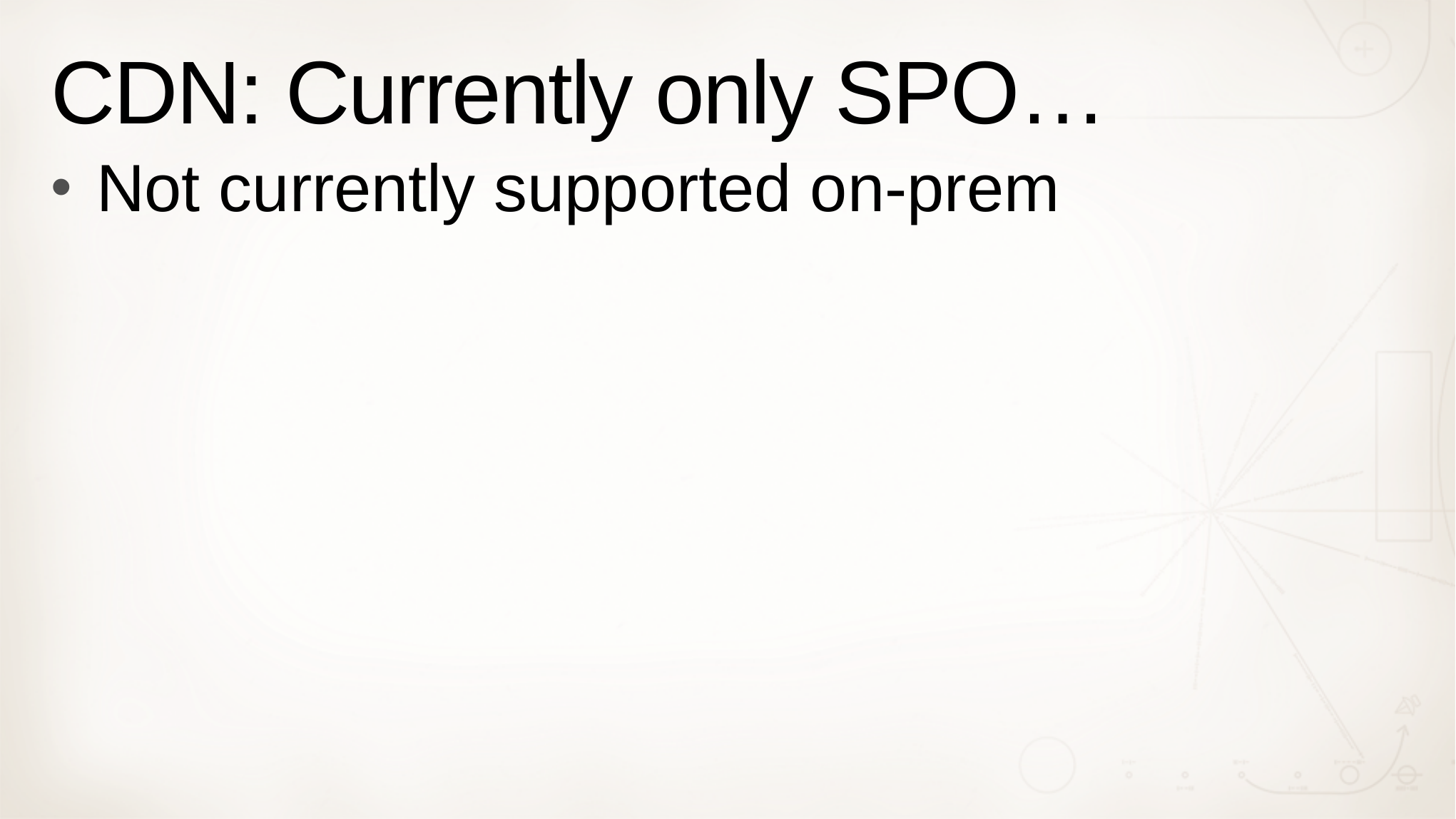

# CDN: Currently only SPO…
Not currently supported on-prem